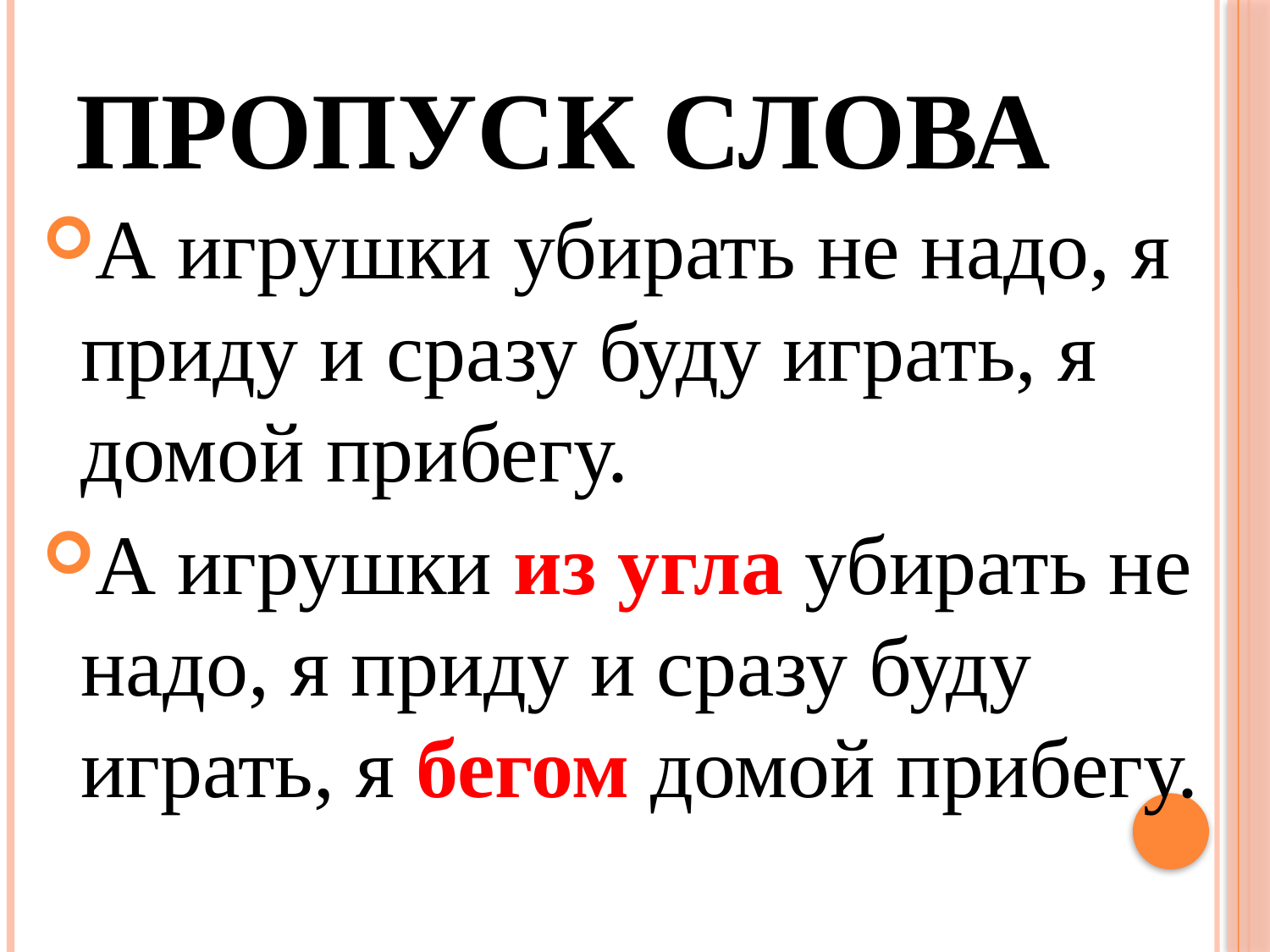

# Пропуск слова
А игрушки убирать не надо, я приду и сразу буду играть, я домой прибегу.
А игрушки из угла убирать не надо, я приду и сразу буду играть, я бегом домой прибегу.